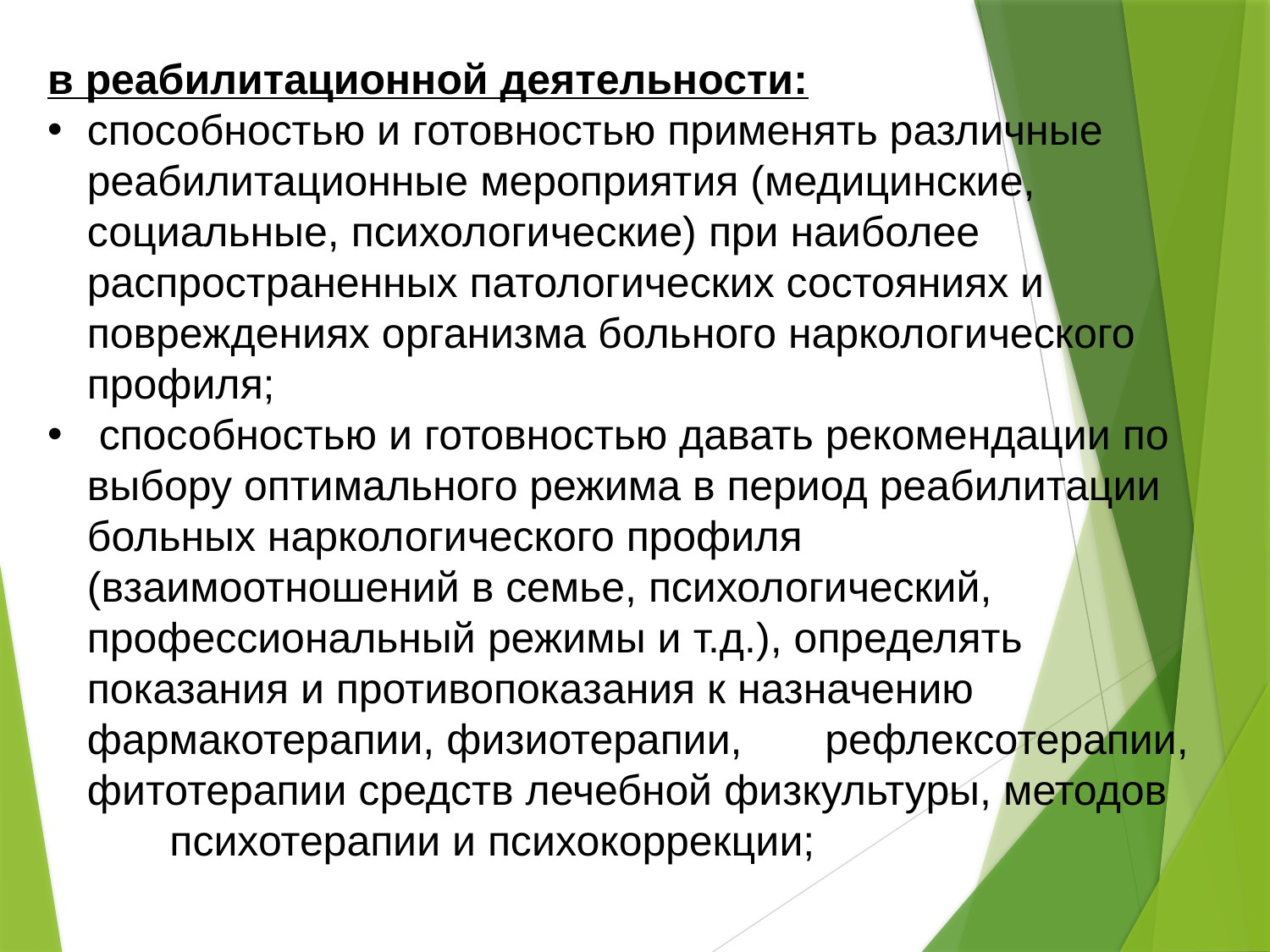

в реабилитационной деятельности:
способностью и готовностью применять различные реабилитационные мероприятия (медицинские, социальные, психологические) при наиболее  распространенных патологических состояниях и повреждениях организма больного наркологического профиля;
 способностью и готовностью давать рекомендации по выбору оптимального режима в период реабилитации  больных наркологического профиля  (взаимоотношений в семье, психологический, профессиональный режимы и т.д.), определять  показания и противопоказания к назначению фармакотерапии, физиотерапии,       рефлексотерапии, фитотерапии средств лечебной физкультуры, методов          психотерапии и психокоррекции;